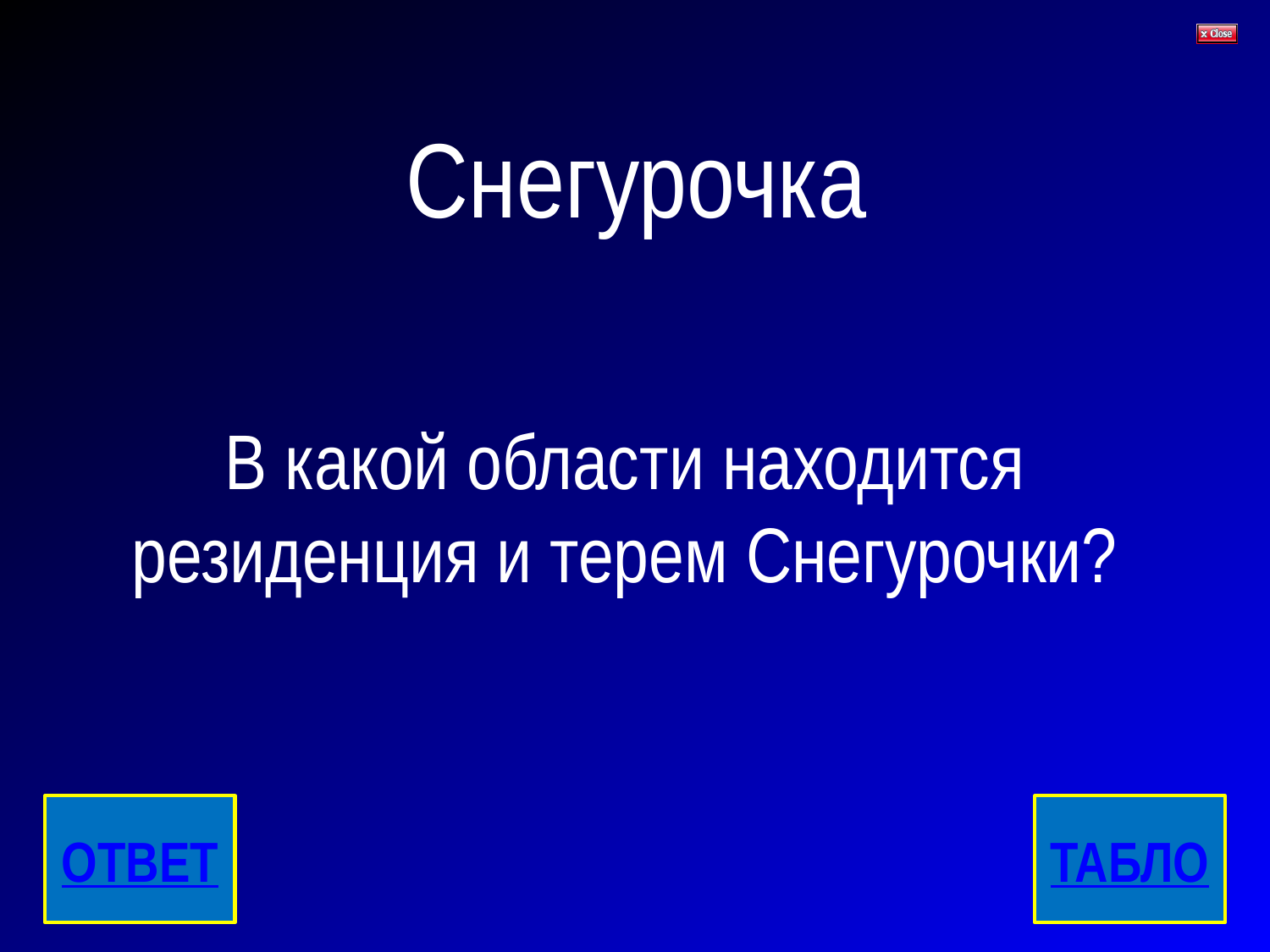

# Снегурочка

В какой области находится резиденция и терем Снегурочки?
ОТВЕТ
ТАБЛО